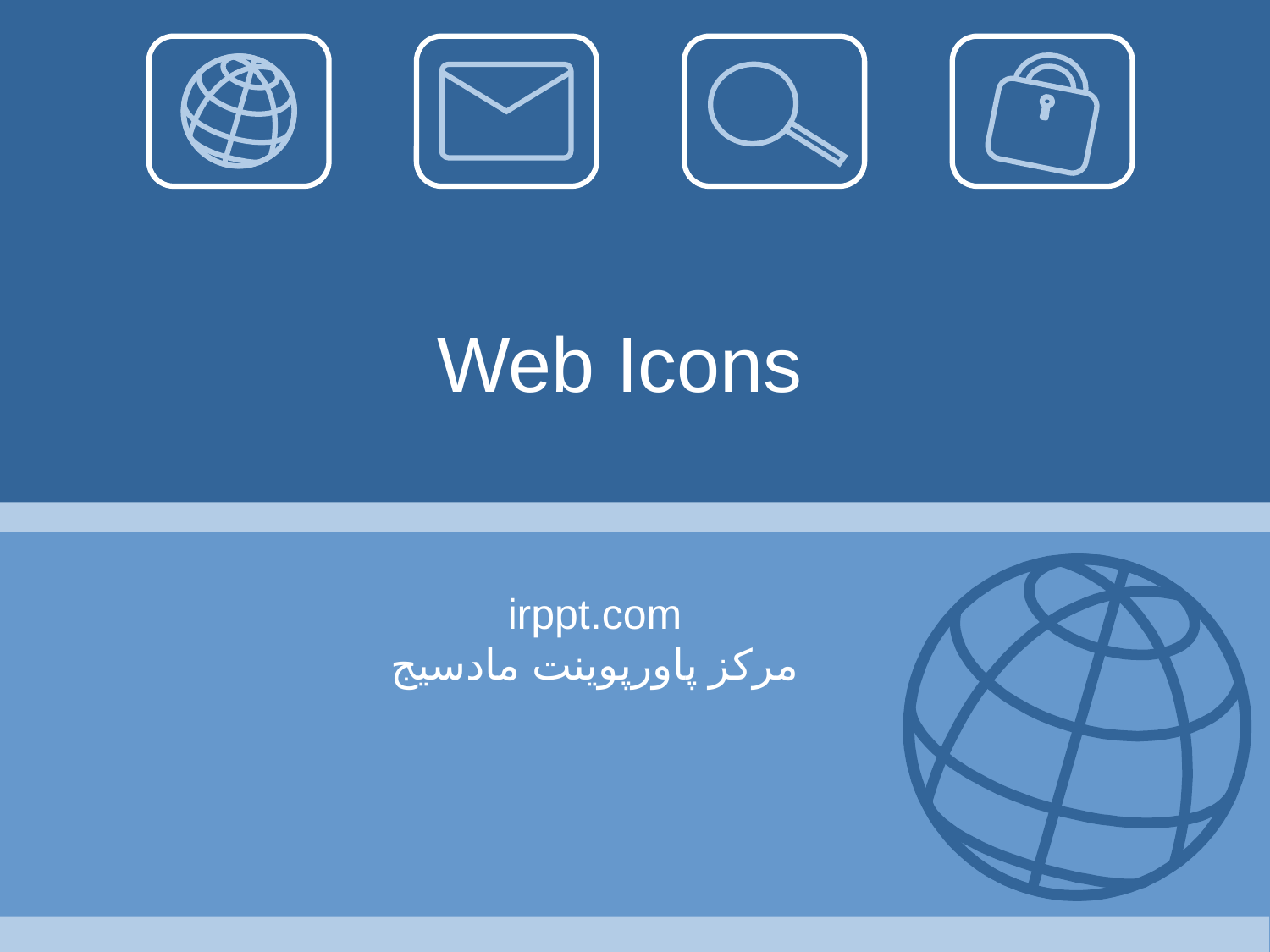

# Web Icons
irppt.com
مرکز پاورپوینت مادسیج